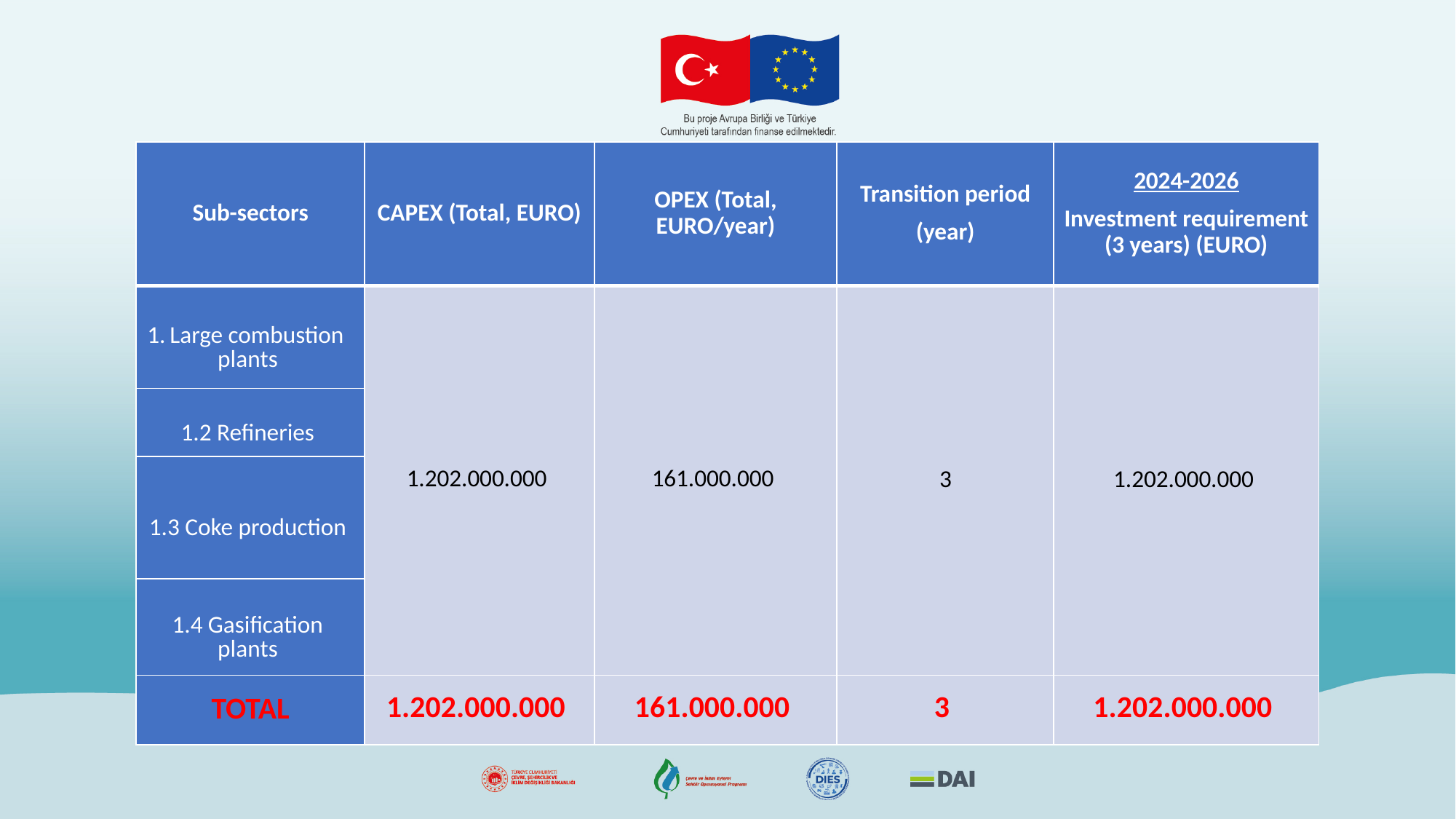

| Sub-sectors | CAPEX (Total, EURO) | OPEX (Total, EURO/year) | Transition period (year) | 2024-2026 Investment requirement (3 years) (EURO) |
| --- | --- | --- | --- | --- |
| Large combustion  plants | 1.202.000.000 | 161.000.000 | 3 | 1.202.000.000 |
| 1.2 Refineries |  |  |  |  |
| 1.3 Coke production |  |  |  |  |
| 1.4 Gasification  plants |  |  |  |  |
| TOTAL | 1.202.000.000 | 161.000.000 | 3 | 1.202.000.000 |